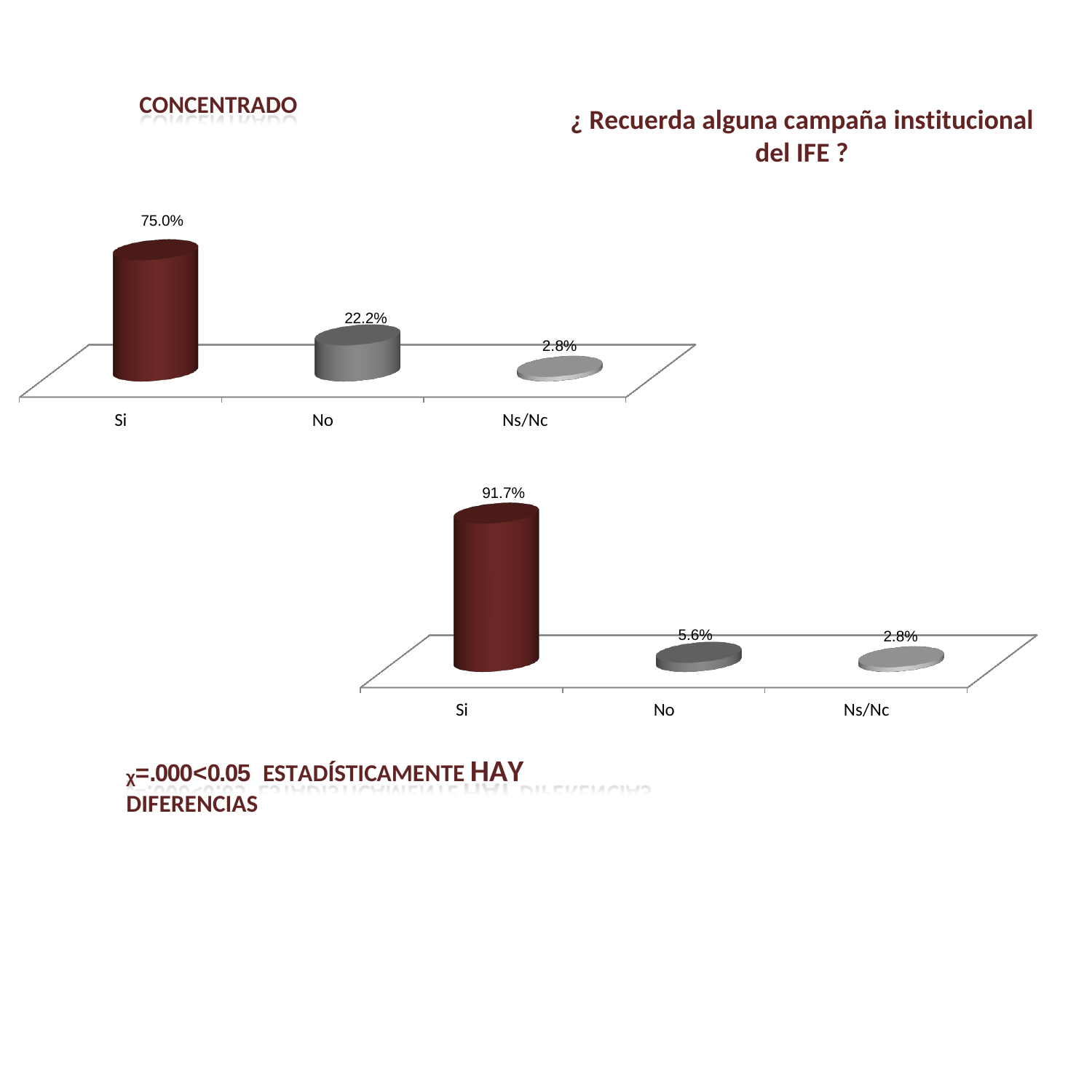

# ¿ Recuerda alguna campaña institucional del IFE ?
CONCENTRADO

75.0%
22.2%

2.8%

Si
No
Ns/Nc

91.7%
5.6%
2.8%

Si
No
Ns/Nc
ᵪ=.000<0.05  ESTADÍSTICAMENTE HAY DIFERENCIAS